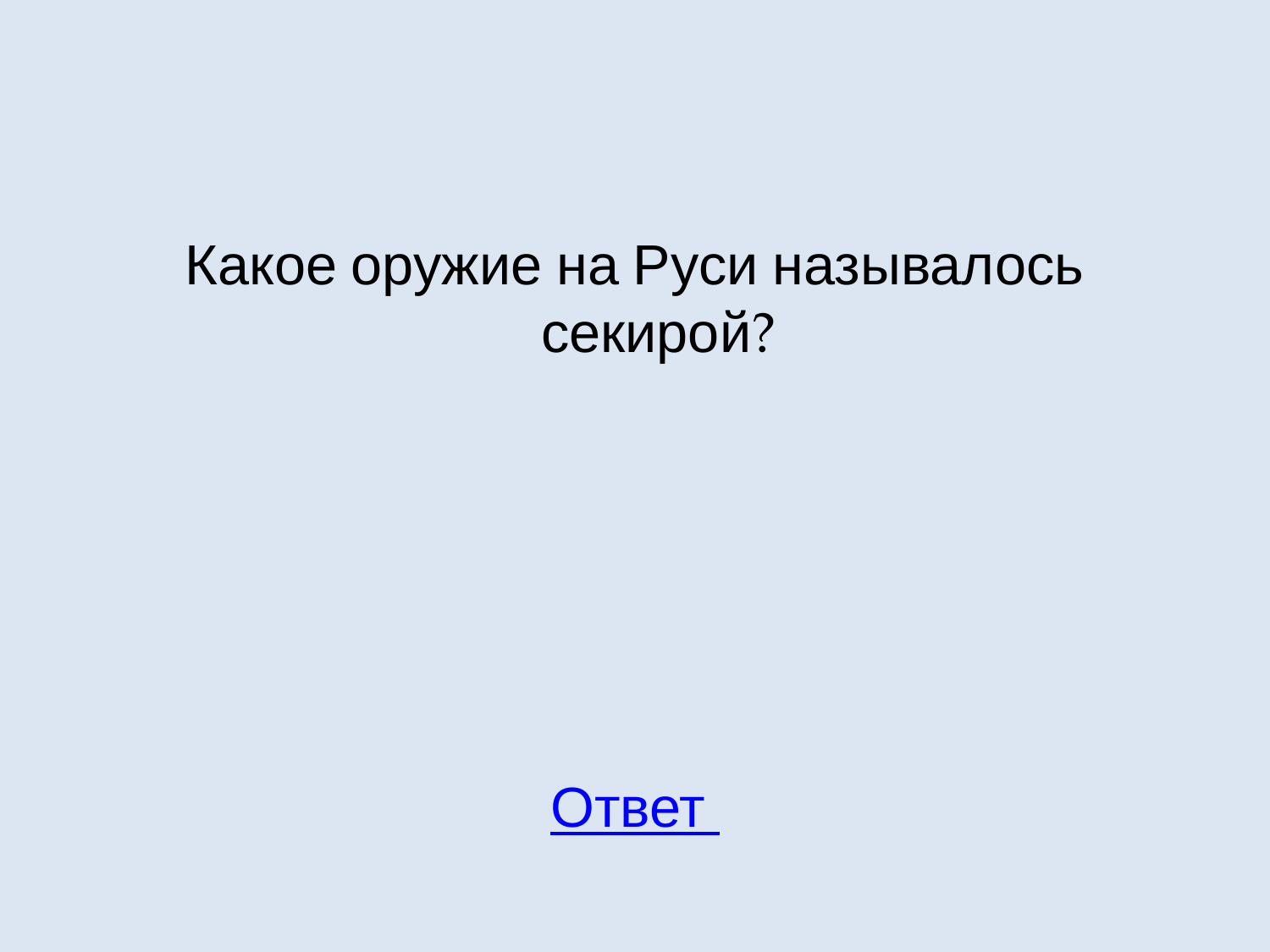

#
Какое оружие на Руси называлось секирой?

Ответ